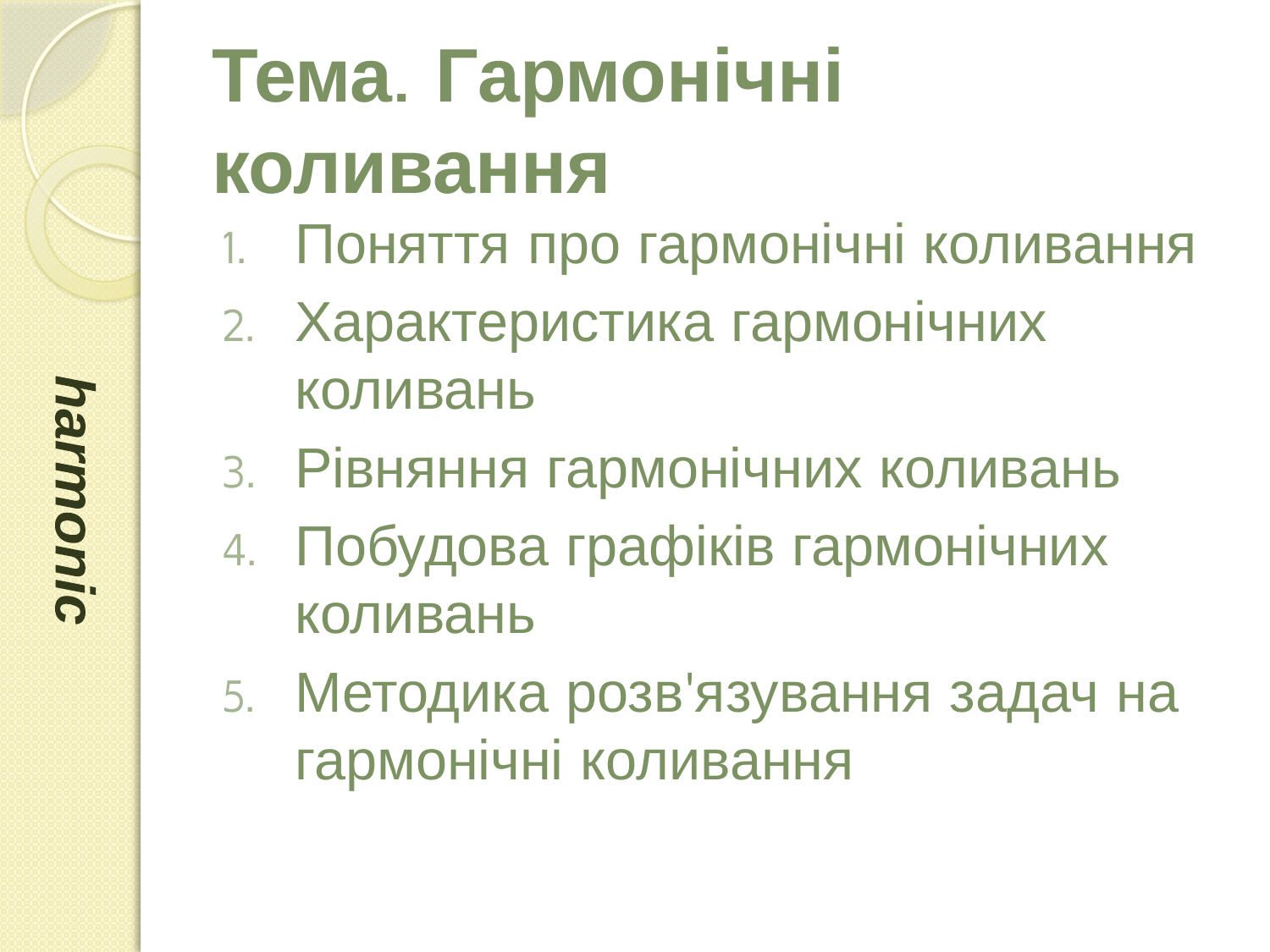

# Тема. Гармонічні коливання
Поняття про гармонічні коливання
Характеристика гармонічних коливань
Рівняння гармонічних коливань
Побудова графіків гармонічних коливань
Методика розв'язування задач на гармонічні коливання
harmonic